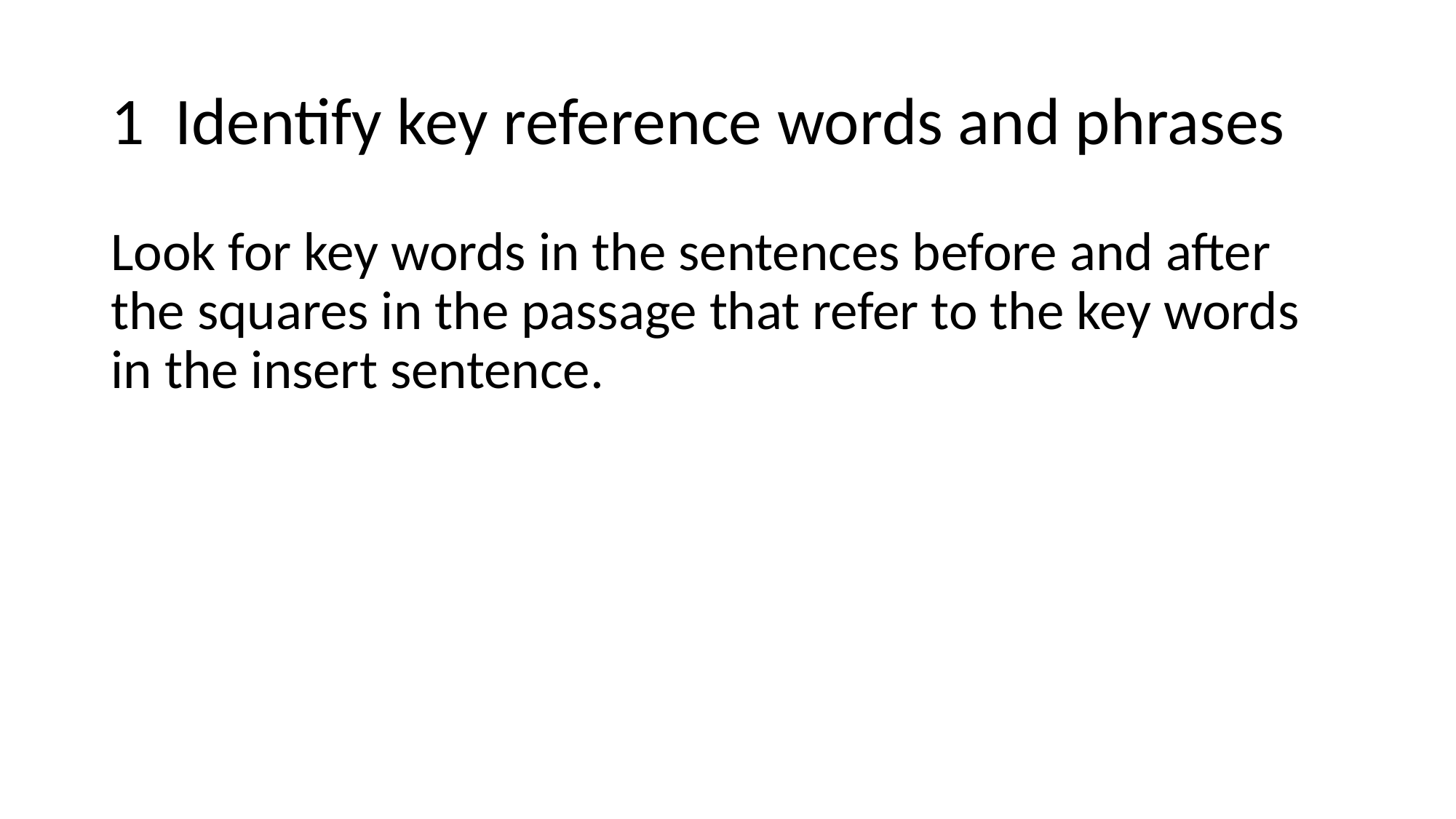

# 1  Identify key reference words and phrases
Look for key words in the sentences before and after the squares in the passage that refer to the key words in the insert sentence.